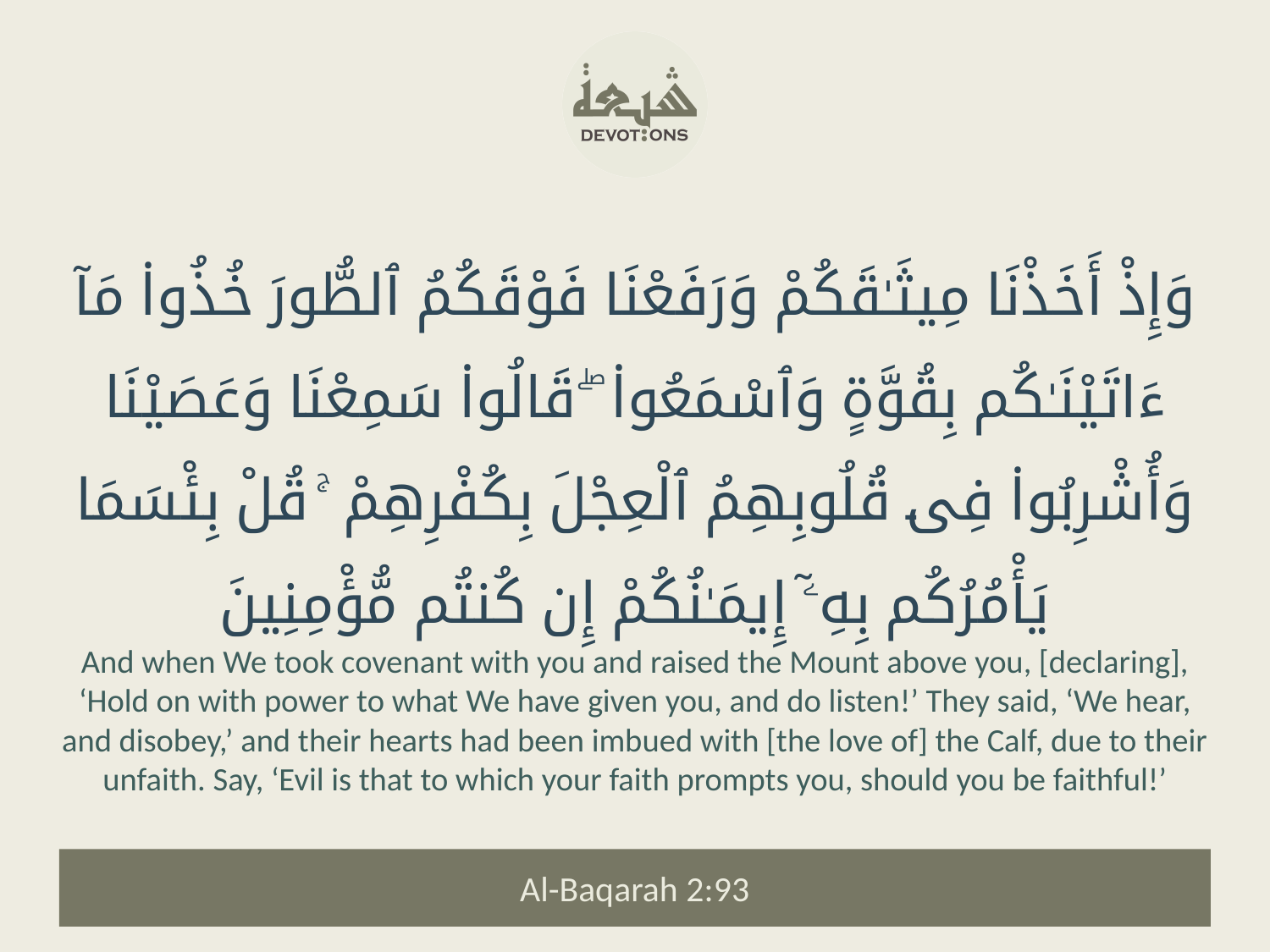

وَإِذْ أَخَذْنَا مِيثَـٰقَكُمْ وَرَفَعْنَا فَوْقَكُمُ ٱلطُّورَ خُذُوا۟ مَآ ءَاتَيْنَـٰكُم بِقُوَّةٍ وَٱسْمَعُوا۟ ۖ قَالُوا۟ سَمِعْنَا وَعَصَيْنَا وَأُشْرِبُوا۟ فِى قُلُوبِهِمُ ٱلْعِجْلَ بِكُفْرِهِمْ ۚ قُلْ بِئْسَمَا يَأْمُرُكُم بِهِۦٓ إِيمَـٰنُكُمْ إِن كُنتُم مُّؤْمِنِينَ
And when We took covenant with you and raised the Mount above you, [declaring], ‘Hold on with power to what We have given you, and do listen!’ They said, ‘We hear, and disobey,’ and their hearts had been imbued with [the love of] the Calf, due to their unfaith. Say, ‘Evil is that to which your faith prompts you, should you be faithful!’
Al-Baqarah 2:93